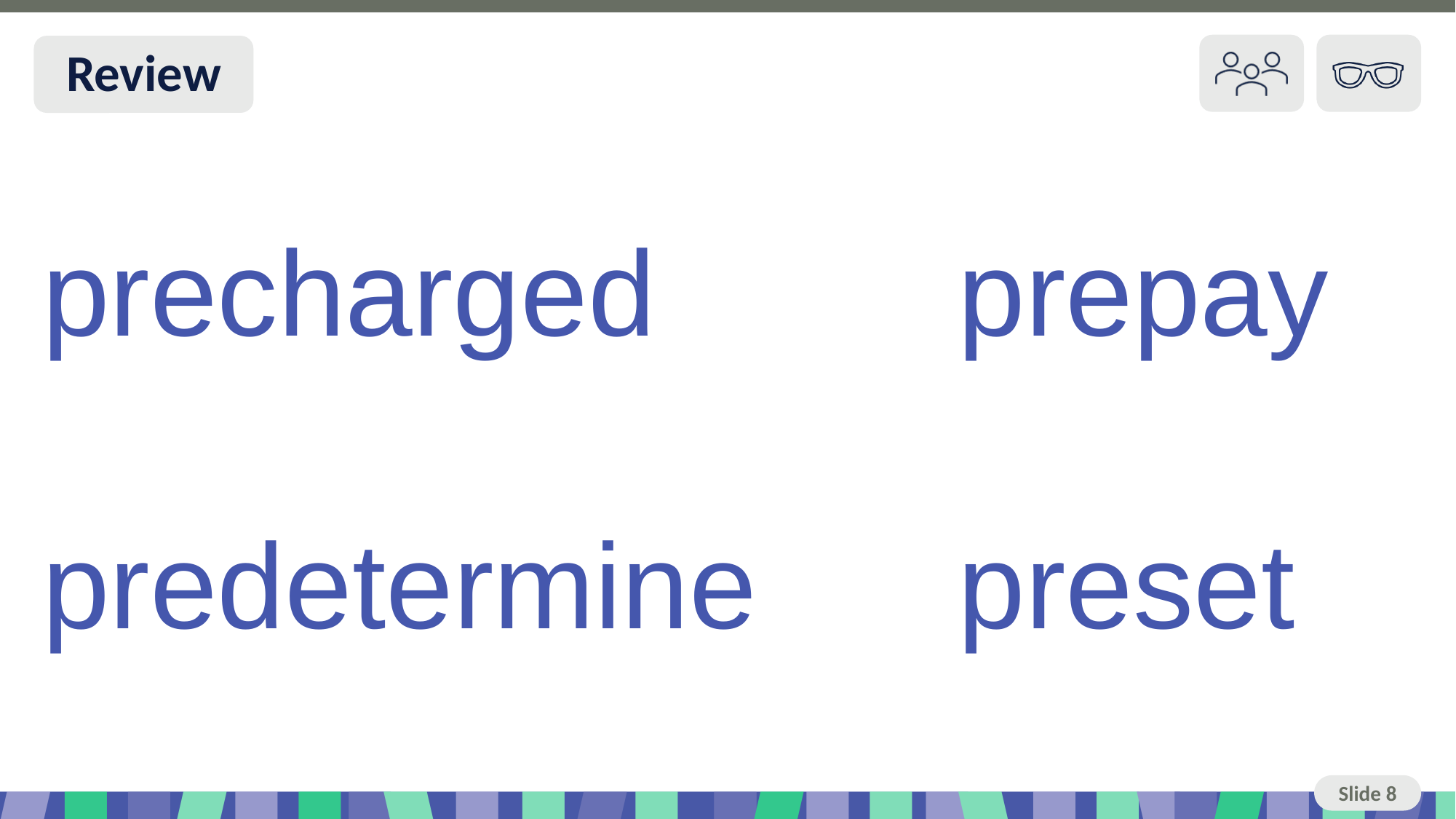

Slide 8 Review You do
precharged         prepay

predetermine      preset